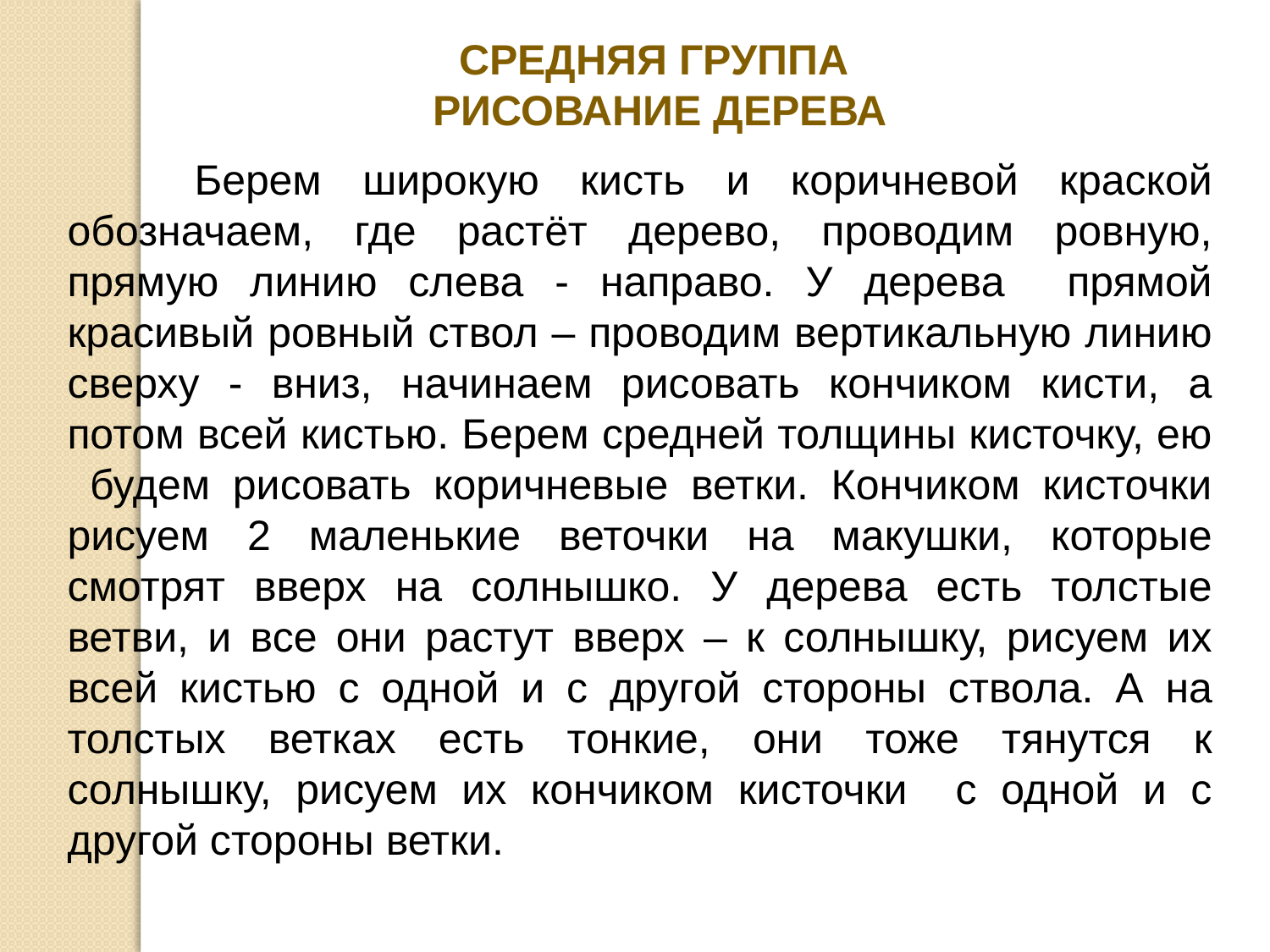

СРЕДНЯЯ ГРУППА
РИСОВАНИЕ ДЕРЕВА
	Берем широкую кисть и коричневой краской обозначаем, где растёт дерево, проводим ровную, прямую линию слева - направо. У дерева  прямой красивый ровный ствол – проводим вертикальную линию сверху - вниз, начинаем рисовать кончиком кисти, а потом всей кистью. Берем средней толщины кисточку, ею  будем рисовать коричневые ветки. Кончиком кисточки рисуем 2 маленькие веточки на макушки, которые смотрят вверх на солнышко. У дерева есть толстые ветви, и все они растут вверх – к солнышку, рисуем их всей кистью с одной и с другой стороны ствола. А на толстых ветках есть тонкие, они тоже тянутся к солнышку, рисуем их кончиком кисточки  с одной и с другой стороны ветки.